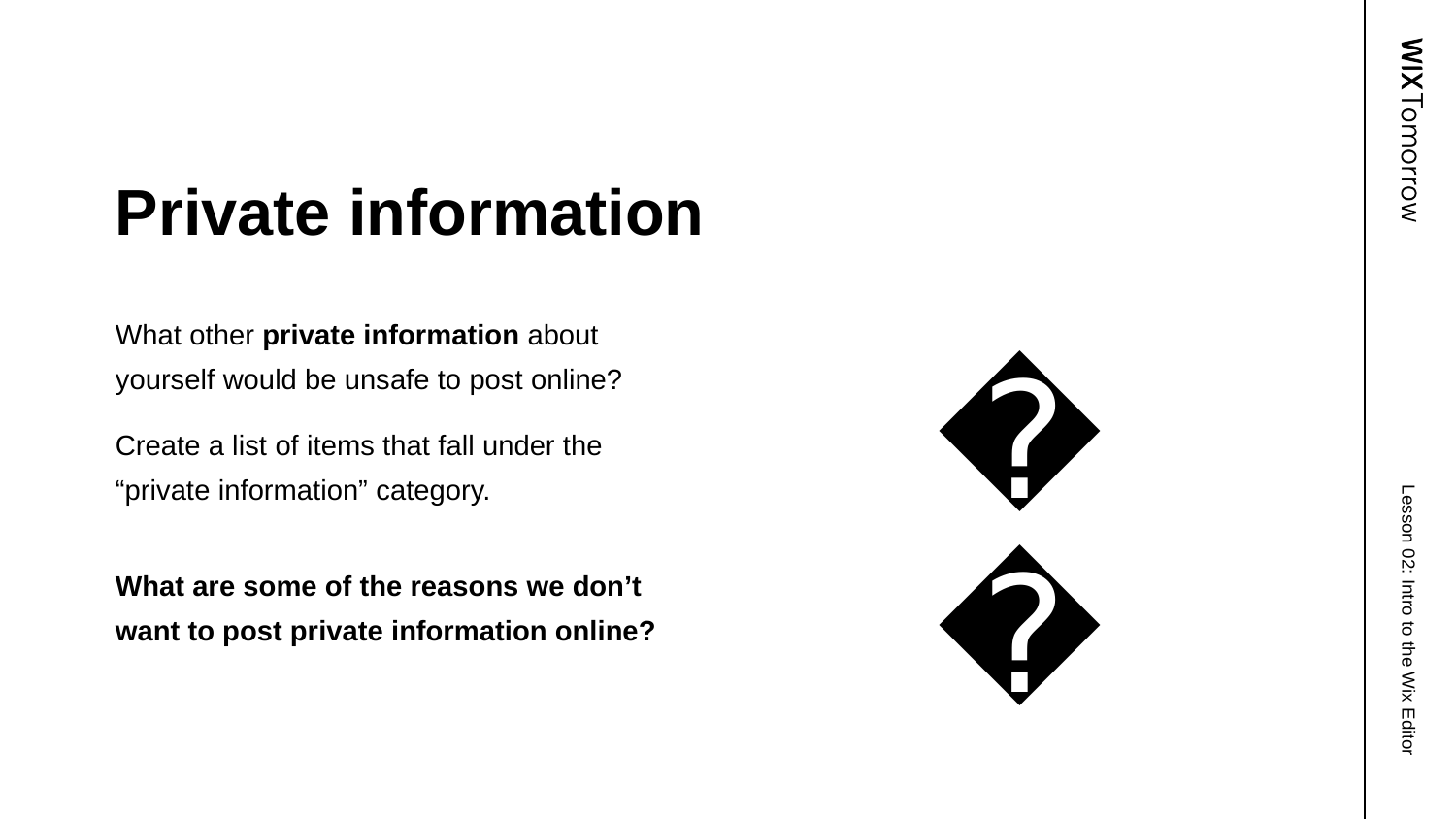

# Private information
What other private information about yourself would be unsafe to post online?
Create a list of items that fall under the “private information” category.
🔐
What are some of the reasons we don’t want to post private information online?